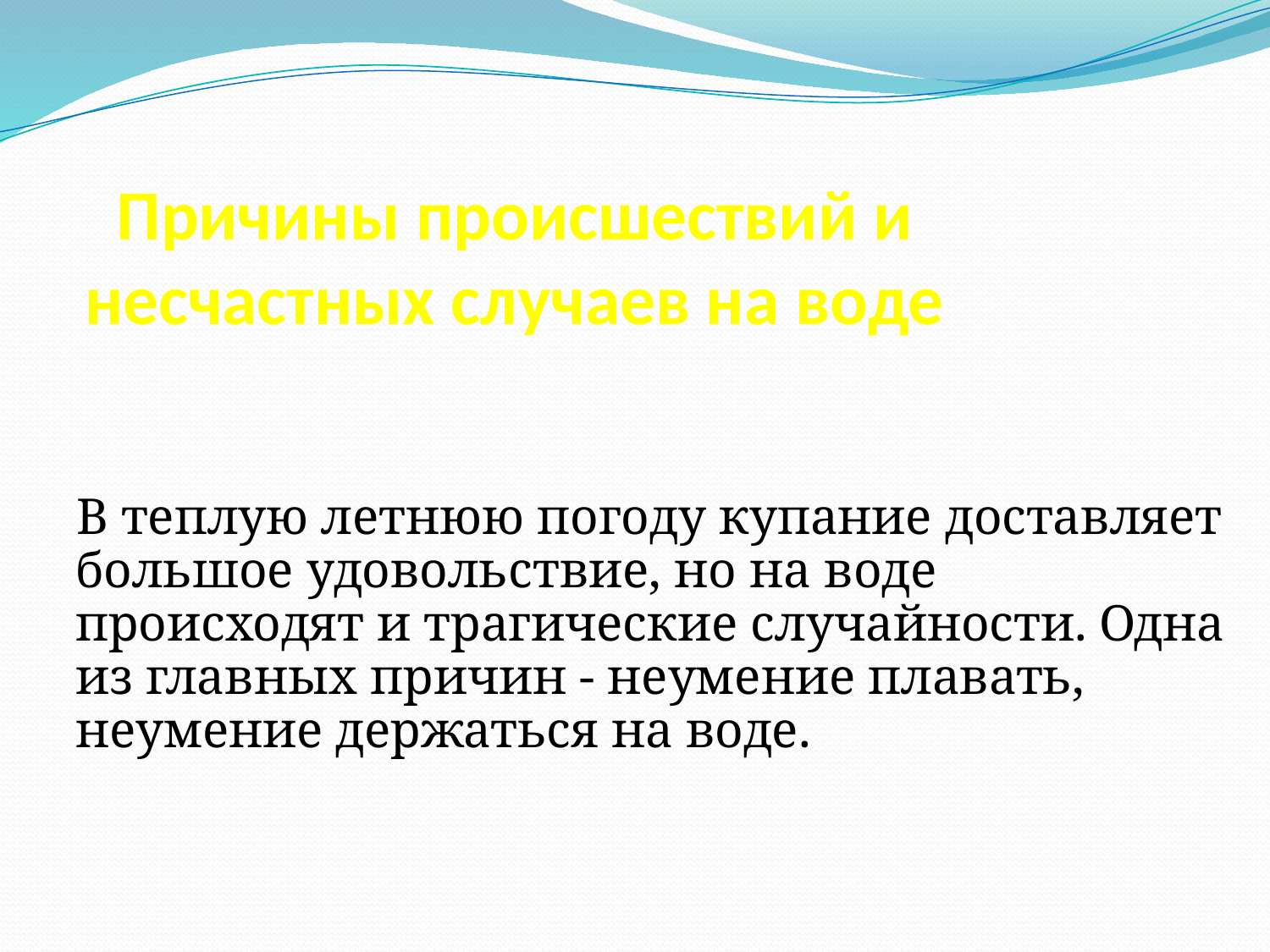

# Причины происшествий и несчастных случаев на воде
   В теплую летнюю погоду купание доставляет большое удовольствие, но на воде происходят и трагические случайности. Одна из главных причин - неумение плавать, неумение держаться на воде.